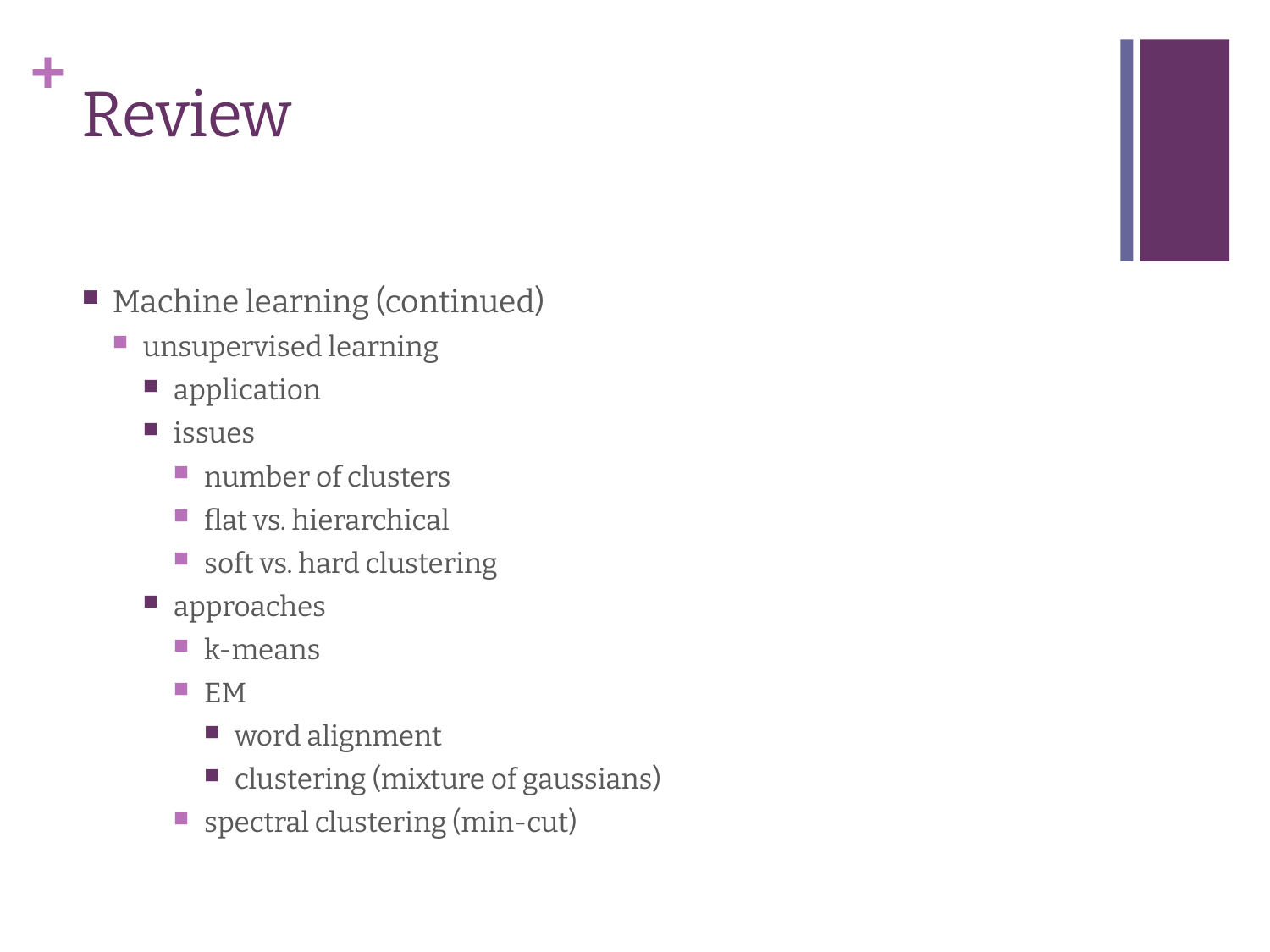

# Review
Machine learning (continued)
unsupervised learning
application
issues
number of clusters
flat vs. hierarchical
soft vs. hard clustering
approaches
k-means
EM
word alignment
clustering (mixture of gaussians)
spectral clustering (min-cut)